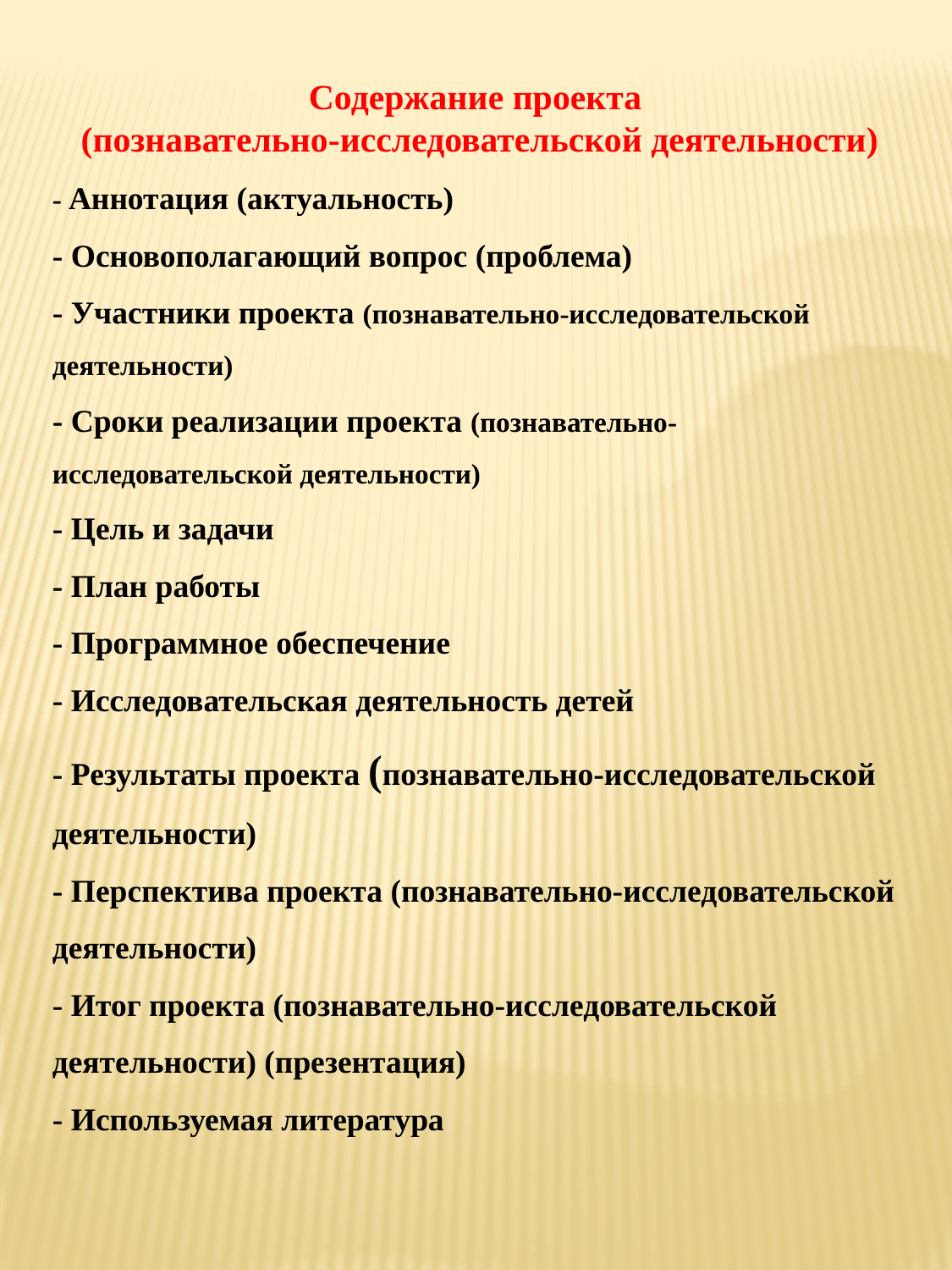

Содержание проекта
(познавательно-исследовательской деятельности)
- Аннотация (актуальность)
- Основополагающий вопрос (проблема)
- Участники проекта (познавательно-исследовательской деятельности)
- Сроки реализации проекта (познавательно-исследовательской деятельности)
- Цель и задачи
- План работы
- Программное обеспечение
- Исследовательская деятельность детей
- Результаты проекта (познавательно-исследовательской деятельности)
- Перспектива проекта (познавательно-исследовательской деятельности)
- Итог проекта (познавательно-исследовательской деятельности) (презентация)
- Используемая литература